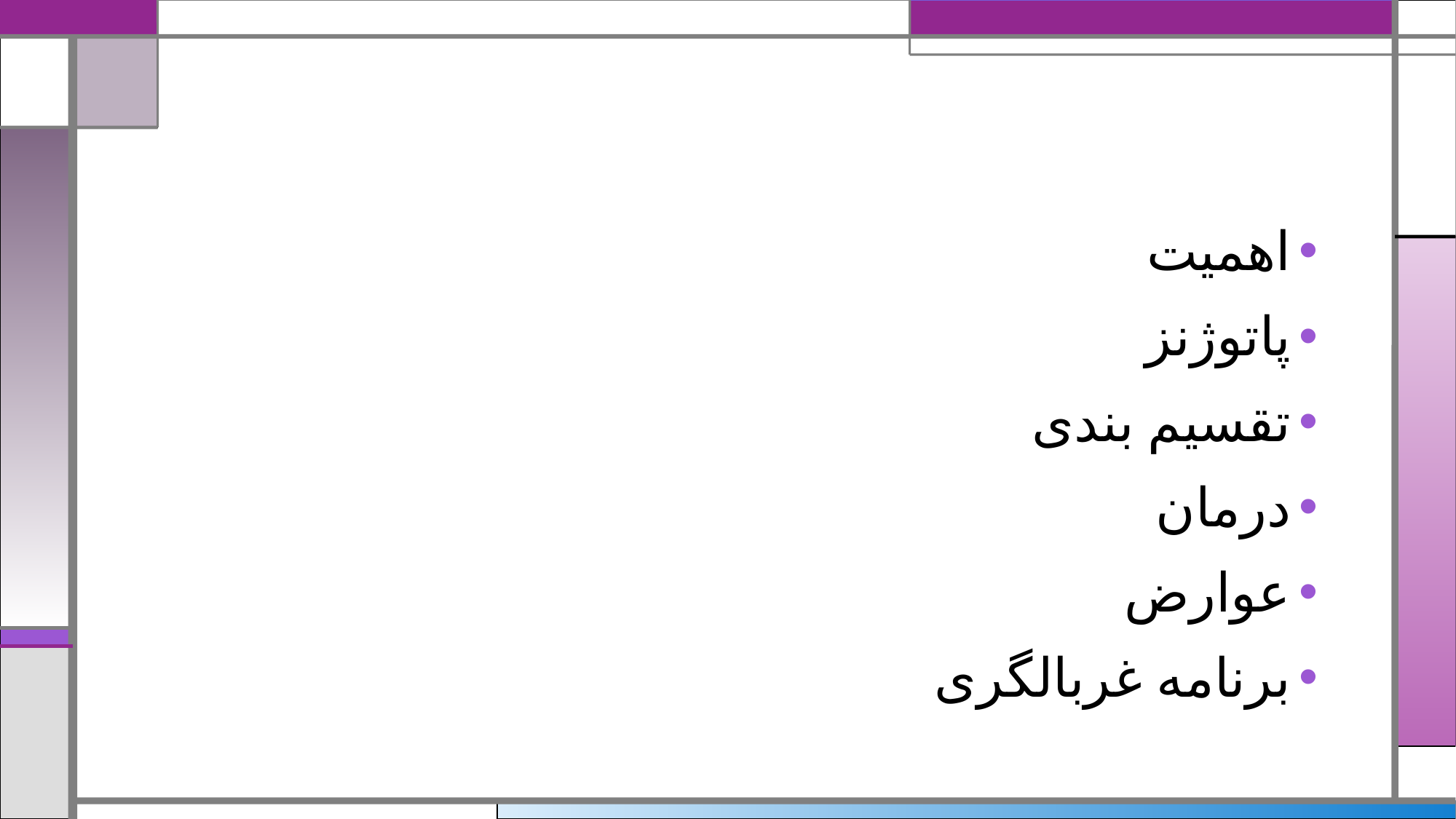

#
اهمیت
پاتوژنز
تقسیم بندی
درمان
عوارض
برنامه غربالگری